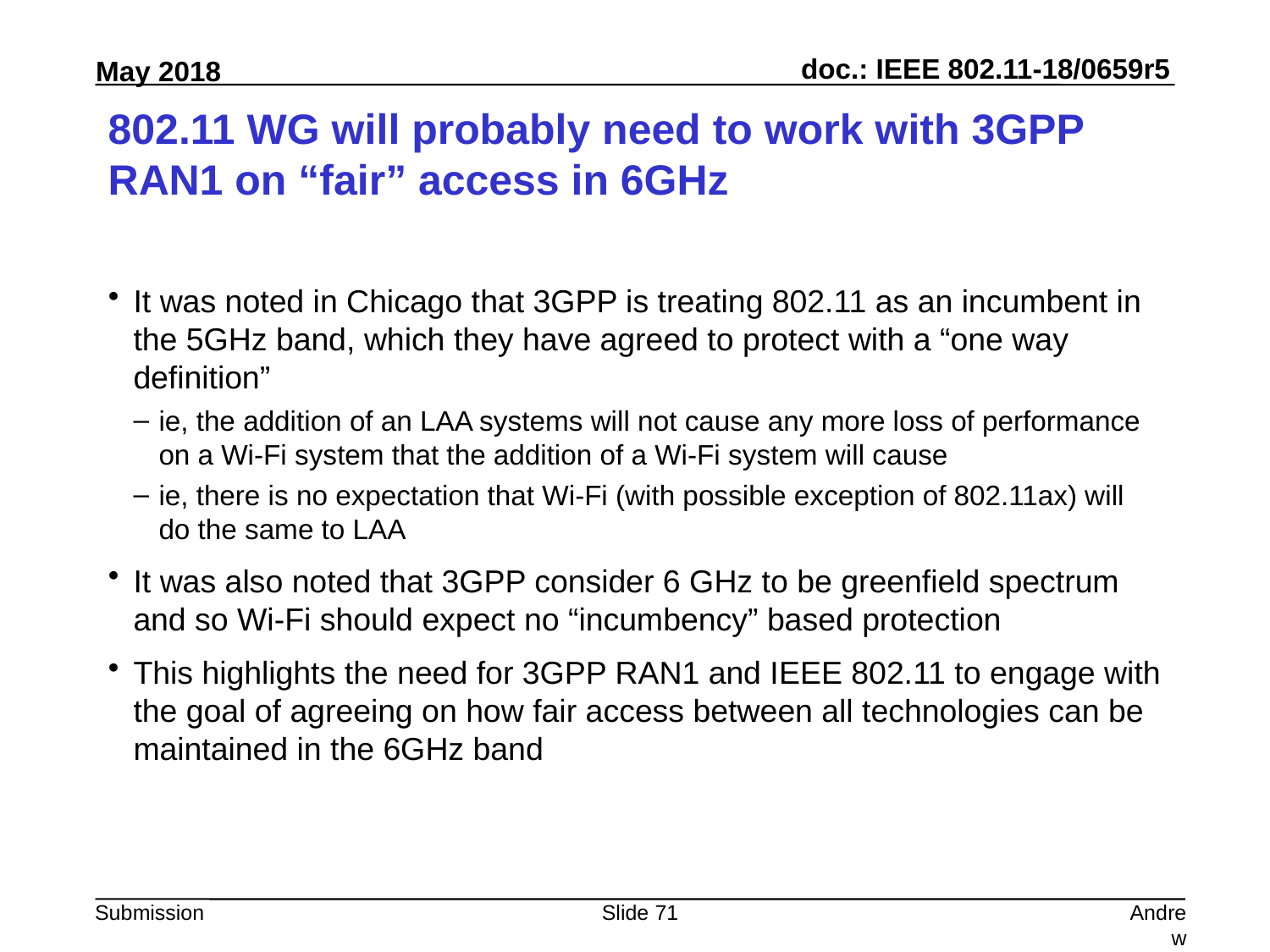

# 802.11 WG will probably need to work with 3GPP RAN1 on “fair” access in 6GHz
It was noted in Chicago that 3GPP is treating 802.11 as an incumbent in the 5GHz band, which they have agreed to protect with a “one way definition”
ie, the addition of an LAA systems will not cause any more loss of performance on a Wi-Fi system that the addition of a Wi-Fi system will cause
ie, there is no expectation that Wi-Fi (with possible exception of 802.11ax) will do the same to LAA
It was also noted that 3GPP consider 6 GHz to be greenfield spectrum and so Wi-Fi should expect no “incumbency” based protection
This highlights the need for 3GPP RAN1 and IEEE 802.11 to engage with the goal of agreeing on how fair access between all technologies can be maintained in the 6GHz band
Slide 71
Andrew Myles, Cisco